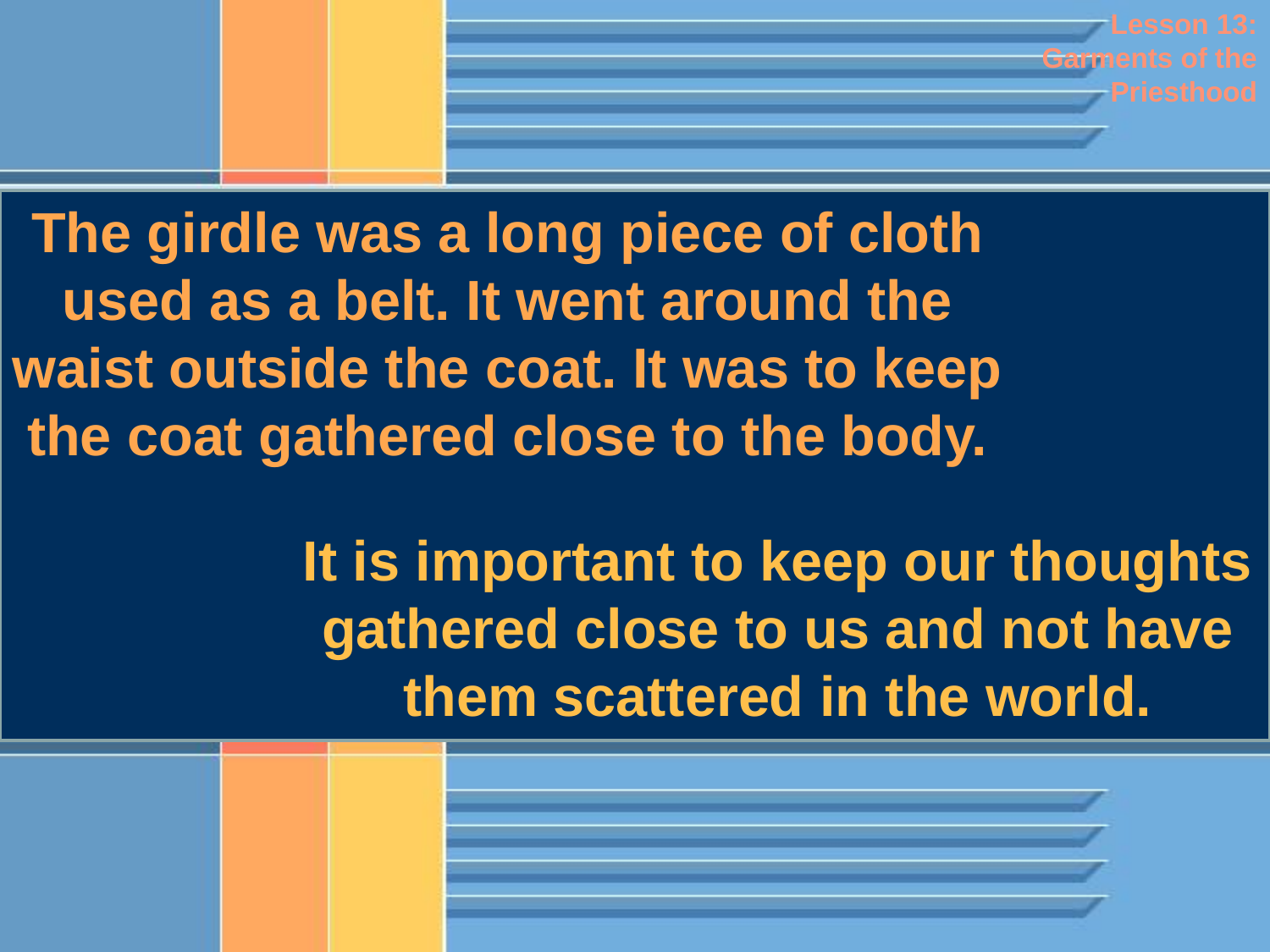

Lesson 13: Garments of the Priesthood

The girdle was a long piece of cloth used as a belt. It went around the waist outside the coat. It was to keep the coat gathered close to the body.
It is important to keep our thoughts gathered close to us and not have them scattered in the world.